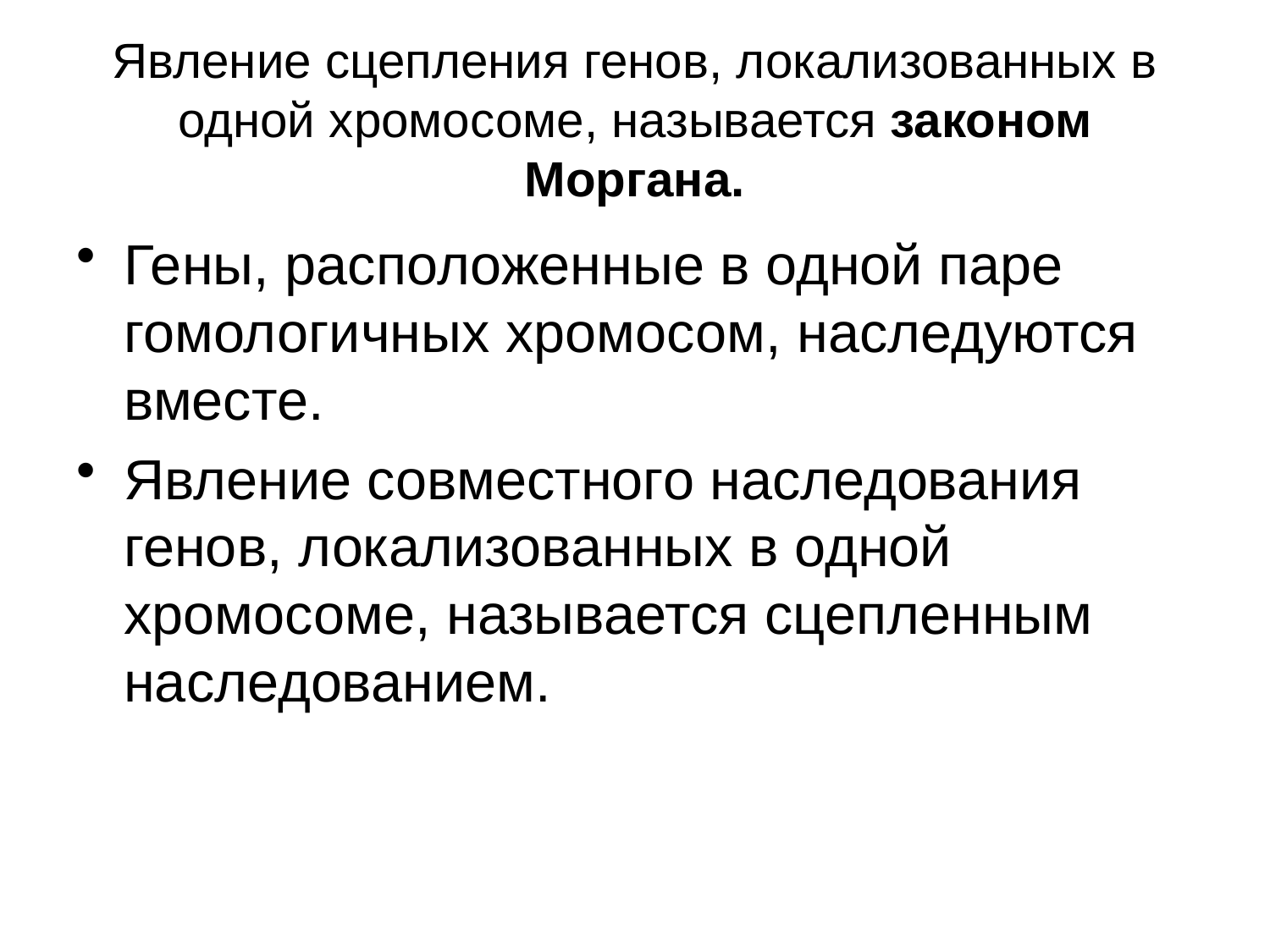

# Явление сцепления генов, локализованных в одной хромосоме, называется законом Моргана.
Гены, расположенные в одной паре гомологичных хромосом, наследуются вместе.
Явление совместного наследования генов, локализованных в одной хромосоме, называется сцепленным наследованием.